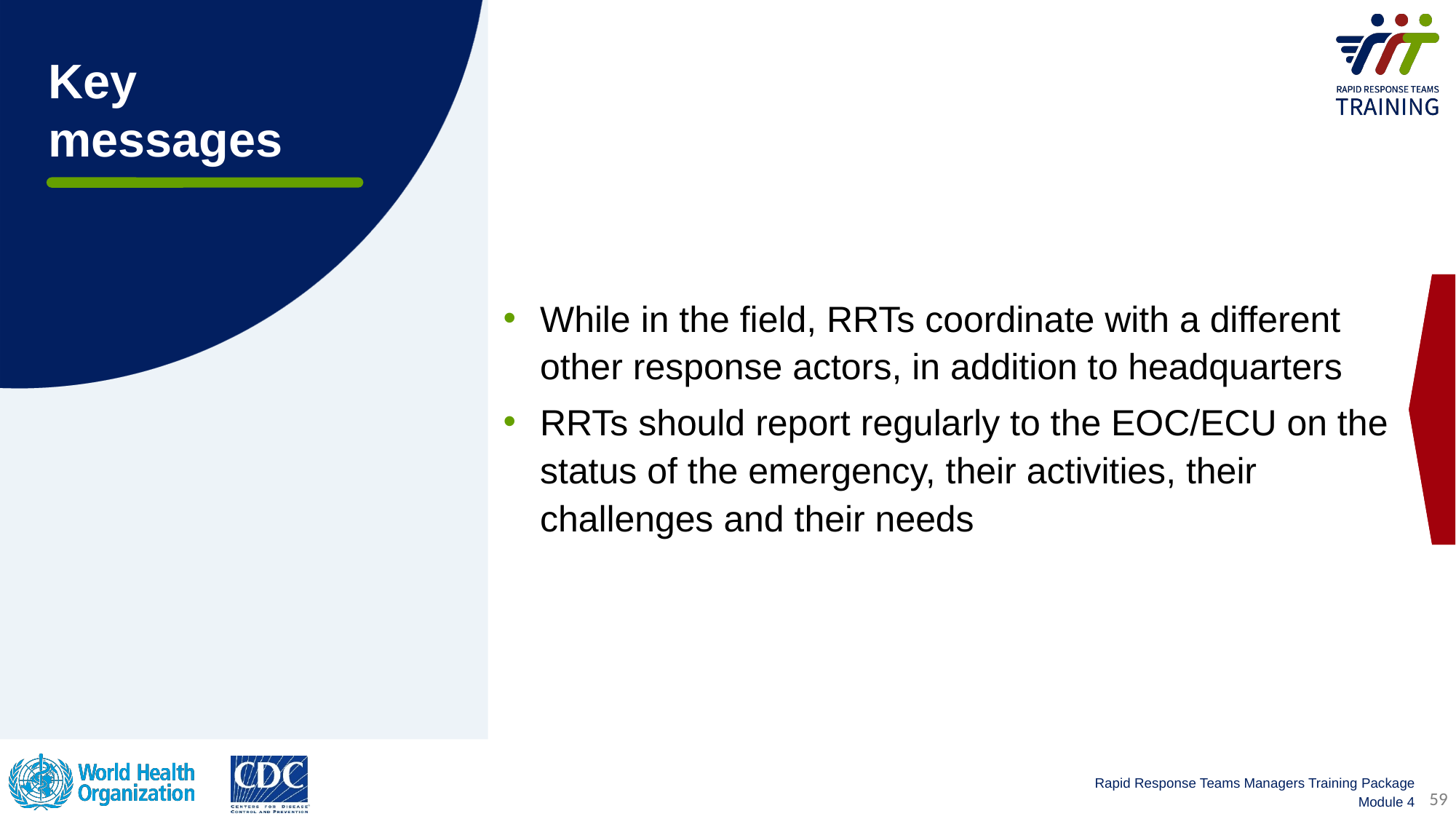

Key messages

While in the field, RRTs coordinate with a different other response actors, in addition to headquarters
RRTs should report regularly to the EOC/ECU on the status of the emergency, their activities, their challenges and their needs

59